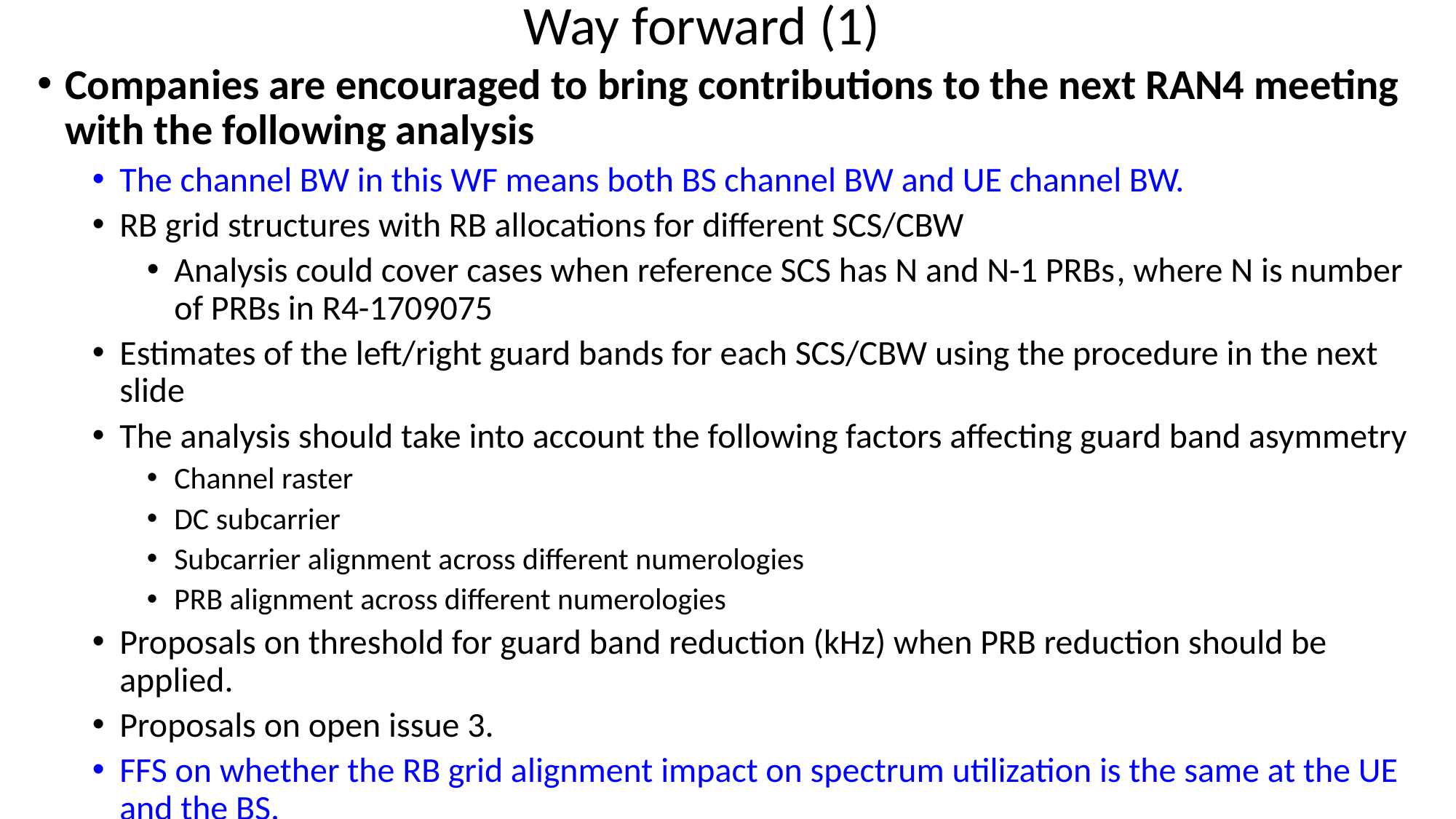

# Way forward (1)
Companies are encouraged to bring contributions to the next RAN4 meeting with the following analysis
The channel BW in this WF means both BS channel BW and UE channel BW.
RB grid structures with RB allocations for different SCS/CBW
Analysis could cover cases when reference SCS has N and N-1 PRBs, where N is number of PRBs in R4-1709075
Estimates of the left/right guard bands for each SCS/CBW using the procedure in the next slide
The analysis should take into account the following factors affecting guard band asymmetry
Channel raster
DC subcarrier
Subcarrier alignment across different numerologies
PRB alignment across different numerologies
Proposals on threshold for guard band reduction (kHz) when PRB reduction should be applied.
Proposals on open issue 3.
FFS on whether the RB grid alignment impact on spectrum utilization is the same at the UE and the BS.